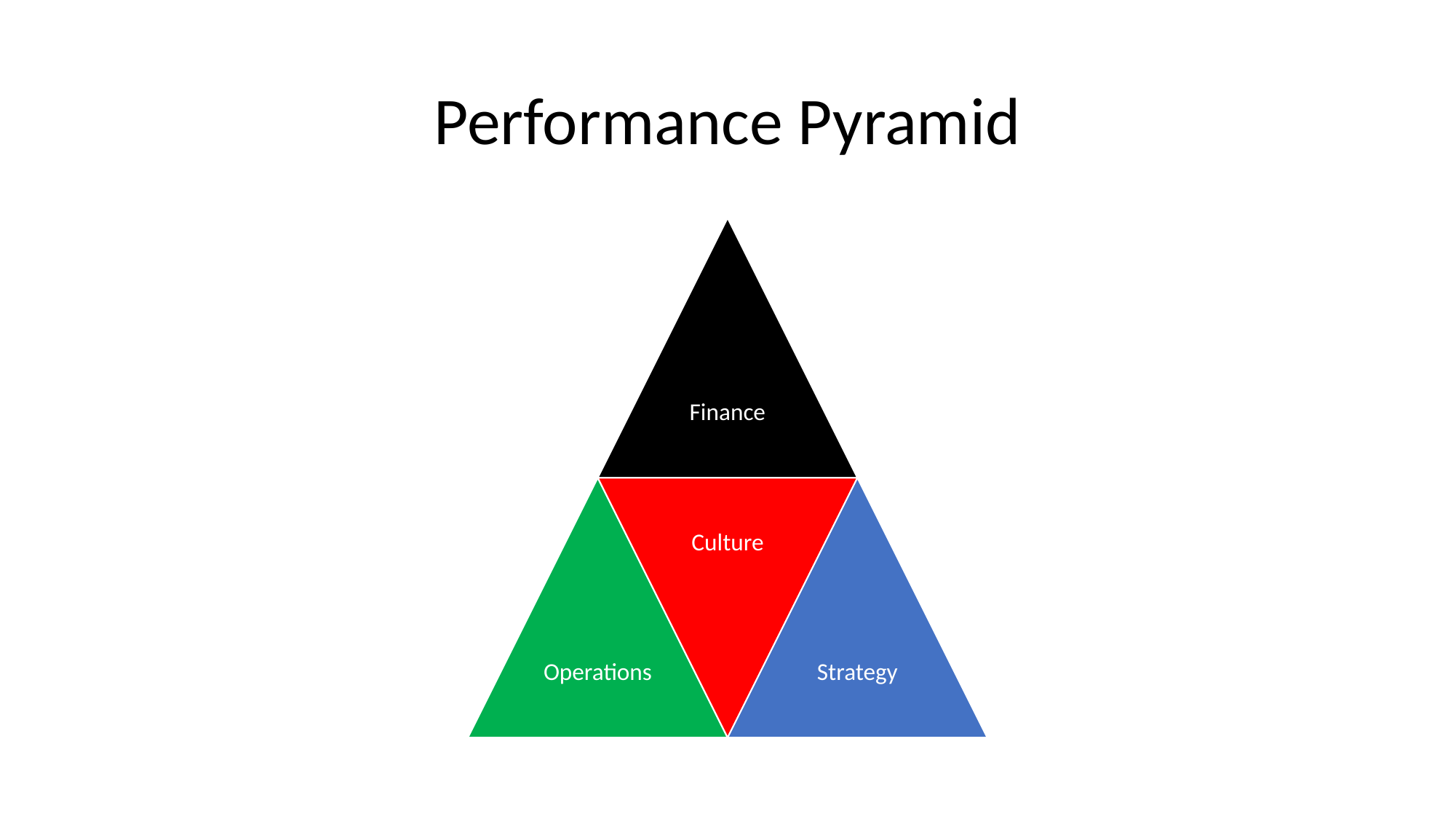

# Performance Pyramid
Finance
Operations
Culture
Strategy